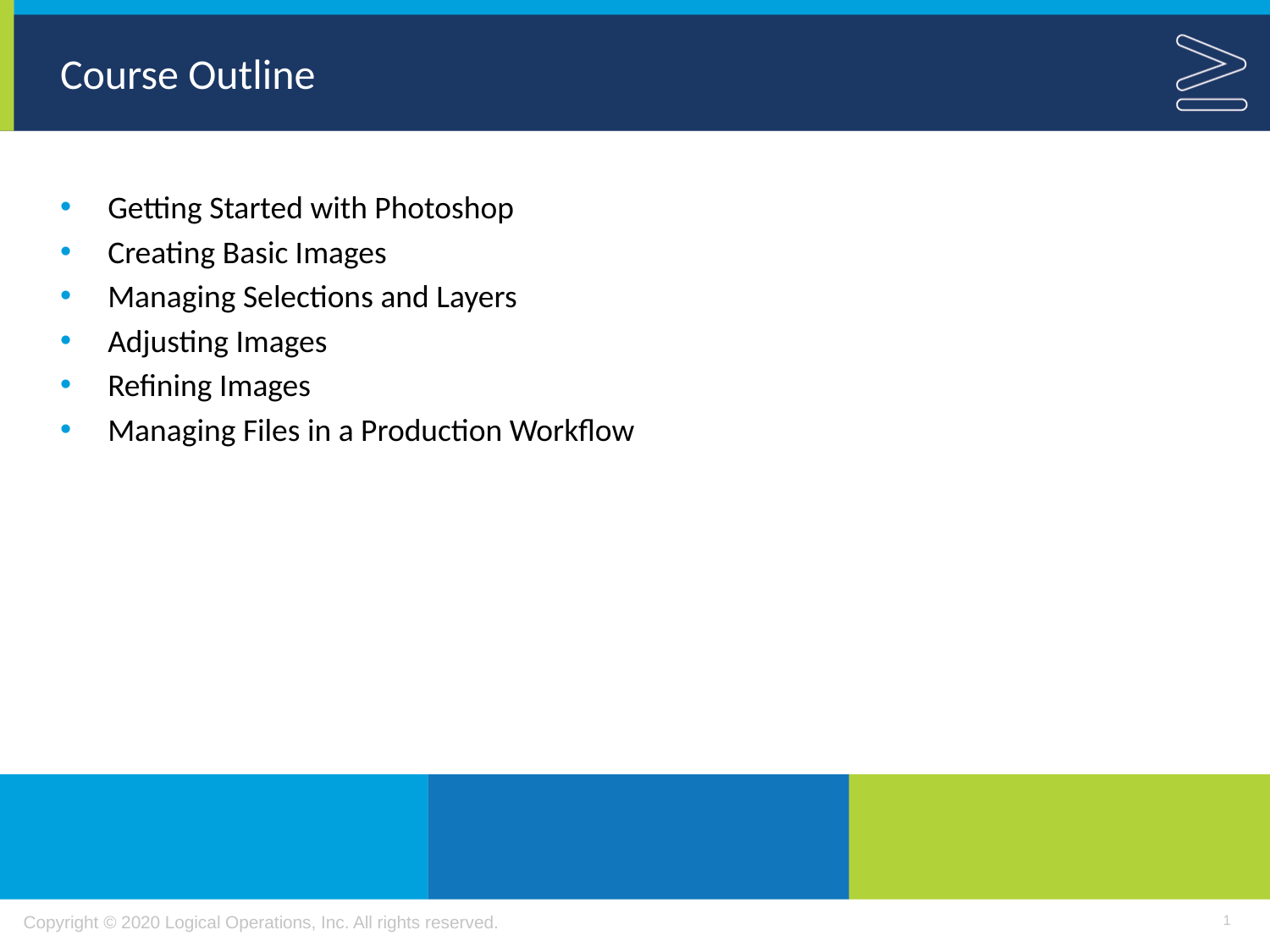

# Course Outline
Getting Started with Photoshop
Creating Basic Images
Managing Selections and Layers
Adjusting Images
Refining Images
Managing Files in a Production Workflow
1